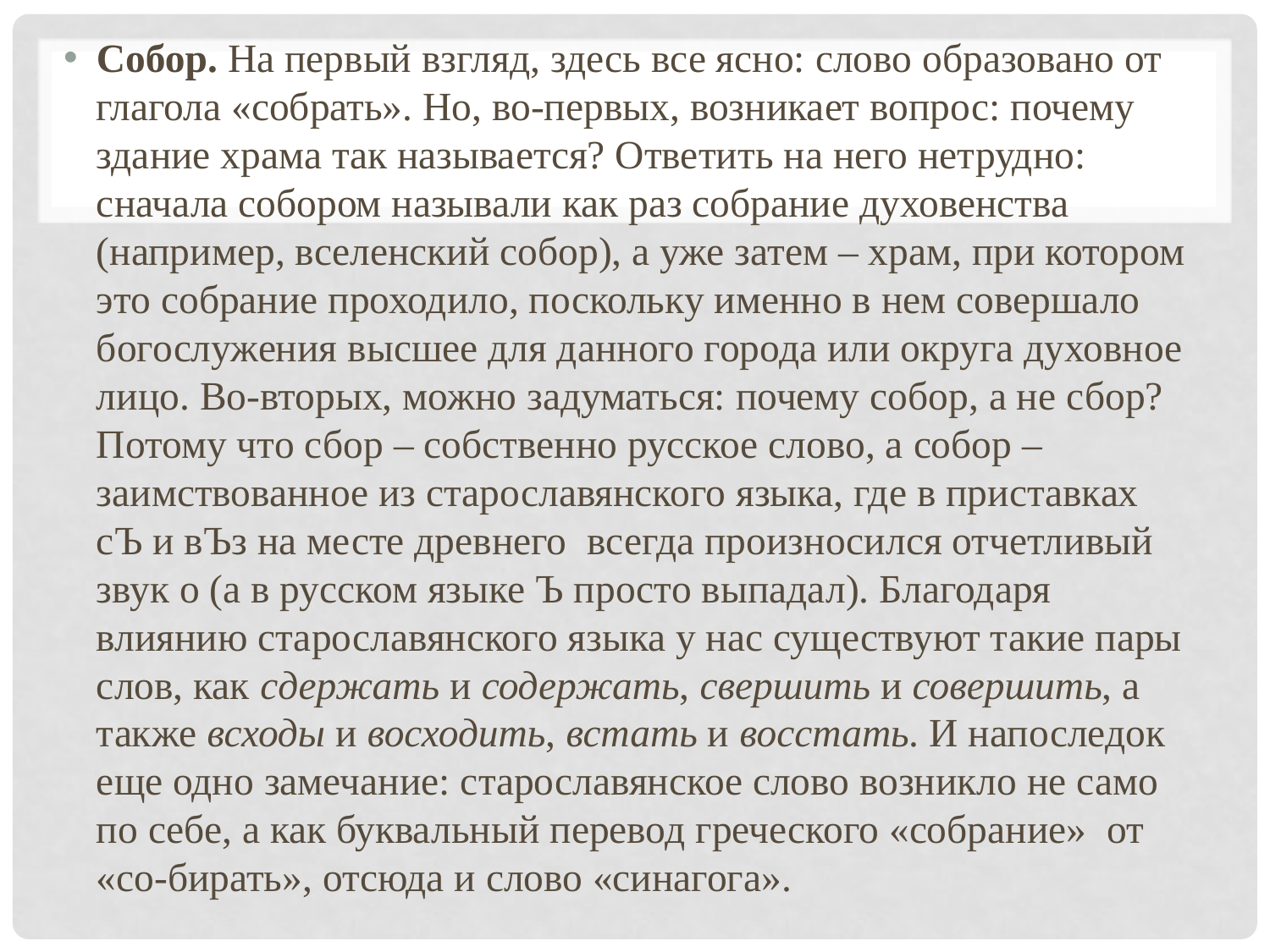

Собор. На первый взгляд, здесь все ясно: слово образовано от глагола «собрать». Но, во-первых, возникает вопрос: почему здание храма так называется? Ответить на него нетрудно: сначала собором называли как раз собрание духовенства (например, вселенский собор), а уже затем – храм, при котором это собрание проходило, поскольку именно в нем совершало богослужения высшее для данного города или округа духовное лицо. Во-вторых, можно задуматься: почему собор, а не сбор? Потому что сбор – собственно русское слово, а собор – заимствованное из старославянского языка, где в приставках сЪ и вЪз на месте древнего  всегда произносился отчетливый звук о (а в русском языке Ъ просто выпадал). Благодаря влиянию старославянского языка у нас существуют такие пары слов, как сдержать и содержать, свершить и совершить, а также всходы и восходить, встать и восстать. И напоследок еще одно замечание: старославянское слово возникло не само по себе, а как буквальный перевод греческого «собрание»  от «со-бирать», отсюда и слово «синагога».

#